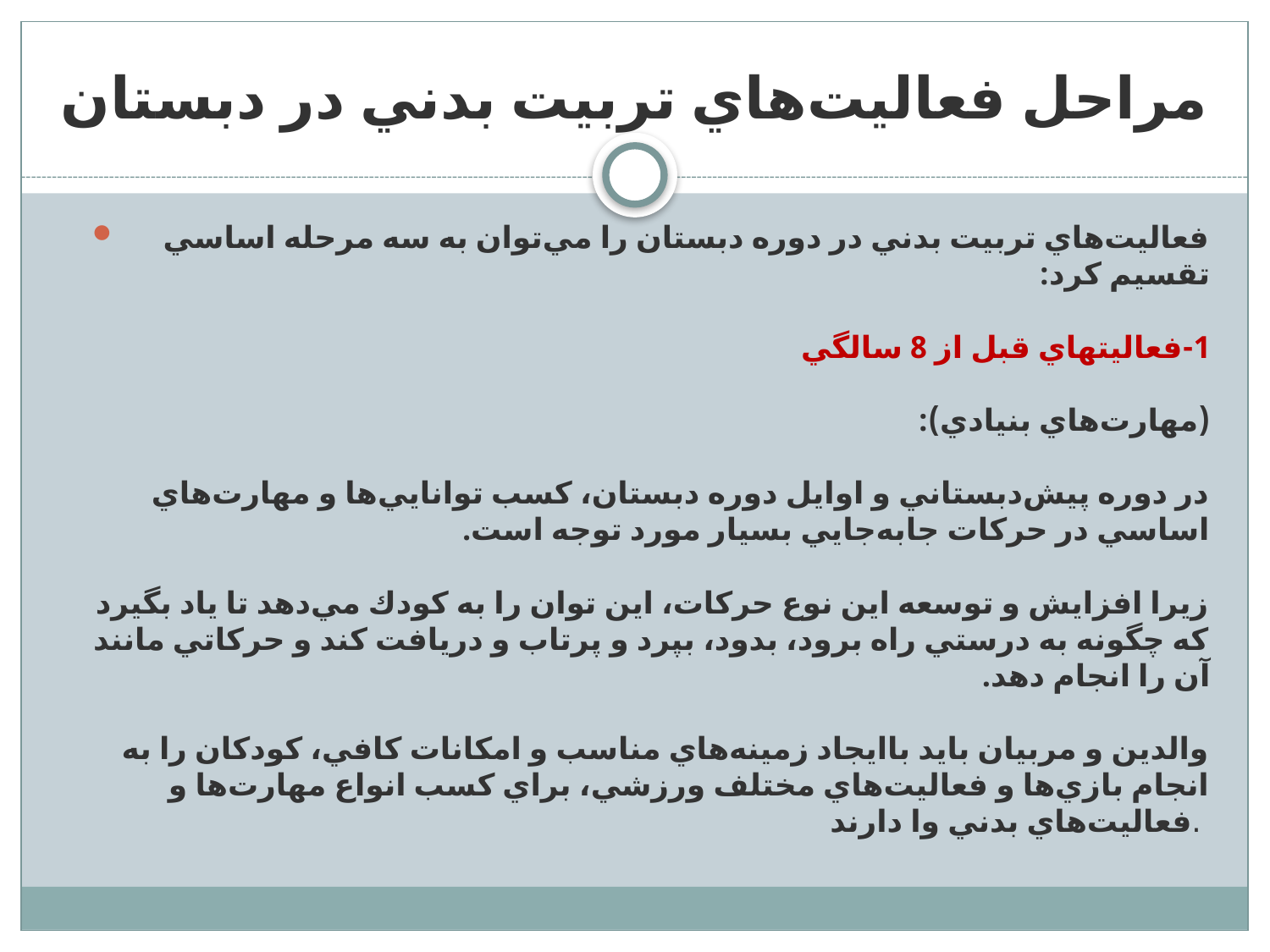

# مراحل فعاليت‌هاي تربيت بدني در دبستان
فعاليت‌هاي تربيت بدني در دوره دبستان را مي‌توان به سه مرحله اساسي تقسيم كرد:
1-فعاليتهاي قبل از 8 سالگي
(مهارت‌هاي بنيادي): 
در دوره پيش‌دبستاني و اوايل دوره دبستان، كسب توانايي‌ها و مهارت‌هاي اساسي در حركات جابه‌جايي بسيار مورد توجه است. 
زيرا افزايش و توسعه اين نوع حركات، اين توان را به كودك مي‌دهد تا ياد بگيرد كه چگونه به درستي راه برود، بدود، بپرد و پرتاب و دريافت كند و حركاتي مانند آن را انجام دهد.
والدين و مربيان بايد باايجاد زمينه‌هاي مناسب و امكانات كافي، كودكان را به انجام بازي‌ها و فعاليت‌هاي مختلف ورزشي، براي كسب انواع مهارت‌ها و فعاليت‌هاي بدني وا دارند.